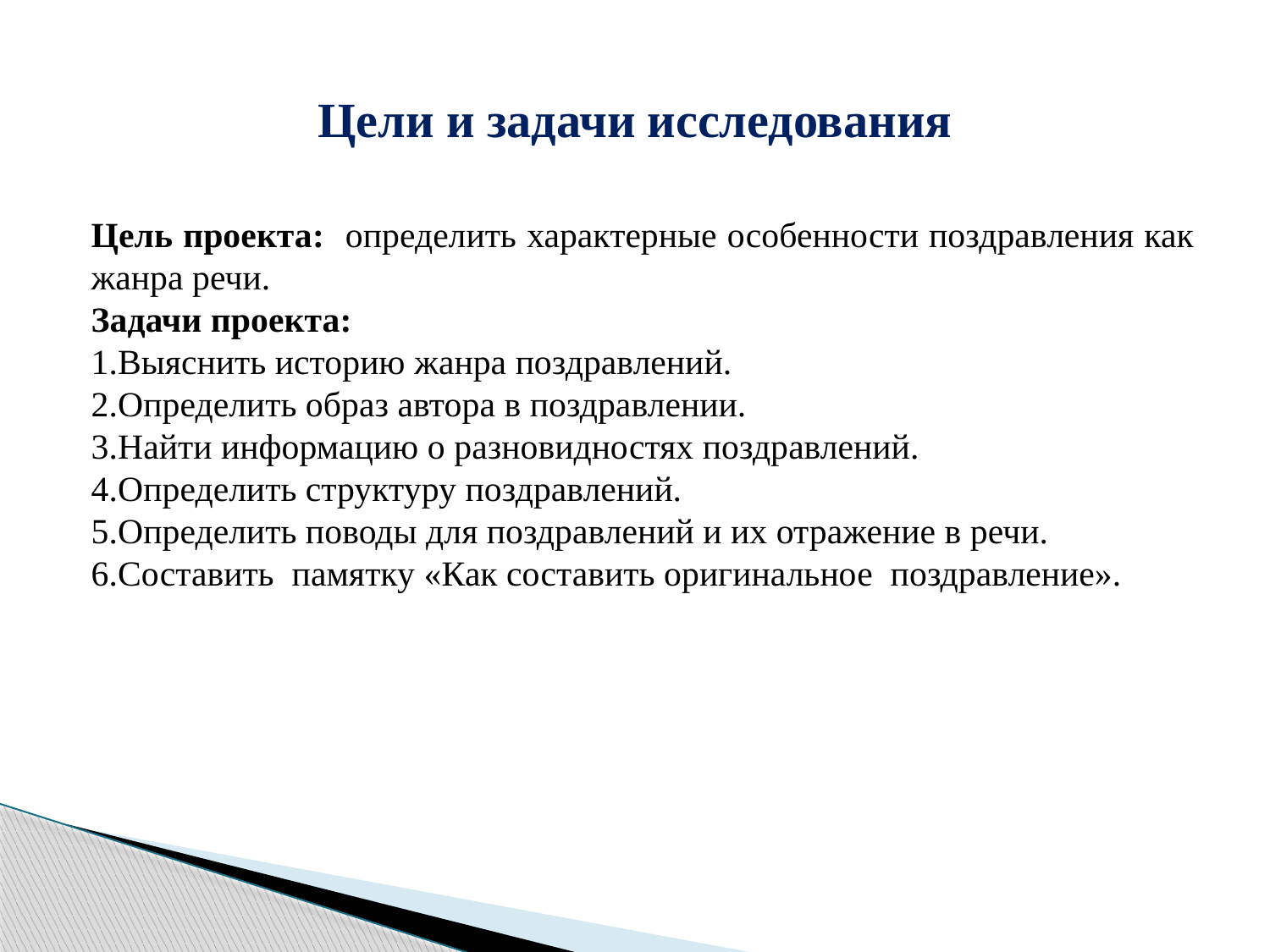

# Цели и задачи исследования
Цель проекта:  определить характерные особенности поздравления как жанра речи.
Задачи проекта:
1.Выяснить историю жанра поздравлений.
2.Определить образ автора в поздравлении.
3.Найти информацию о разновидностях поздравлений.
4.Определить структуру поздравлений.
5.Определить поводы для поздравлений и их отражение в речи.
6.Составить  памятку «Как составить оригинальное  поздравление».